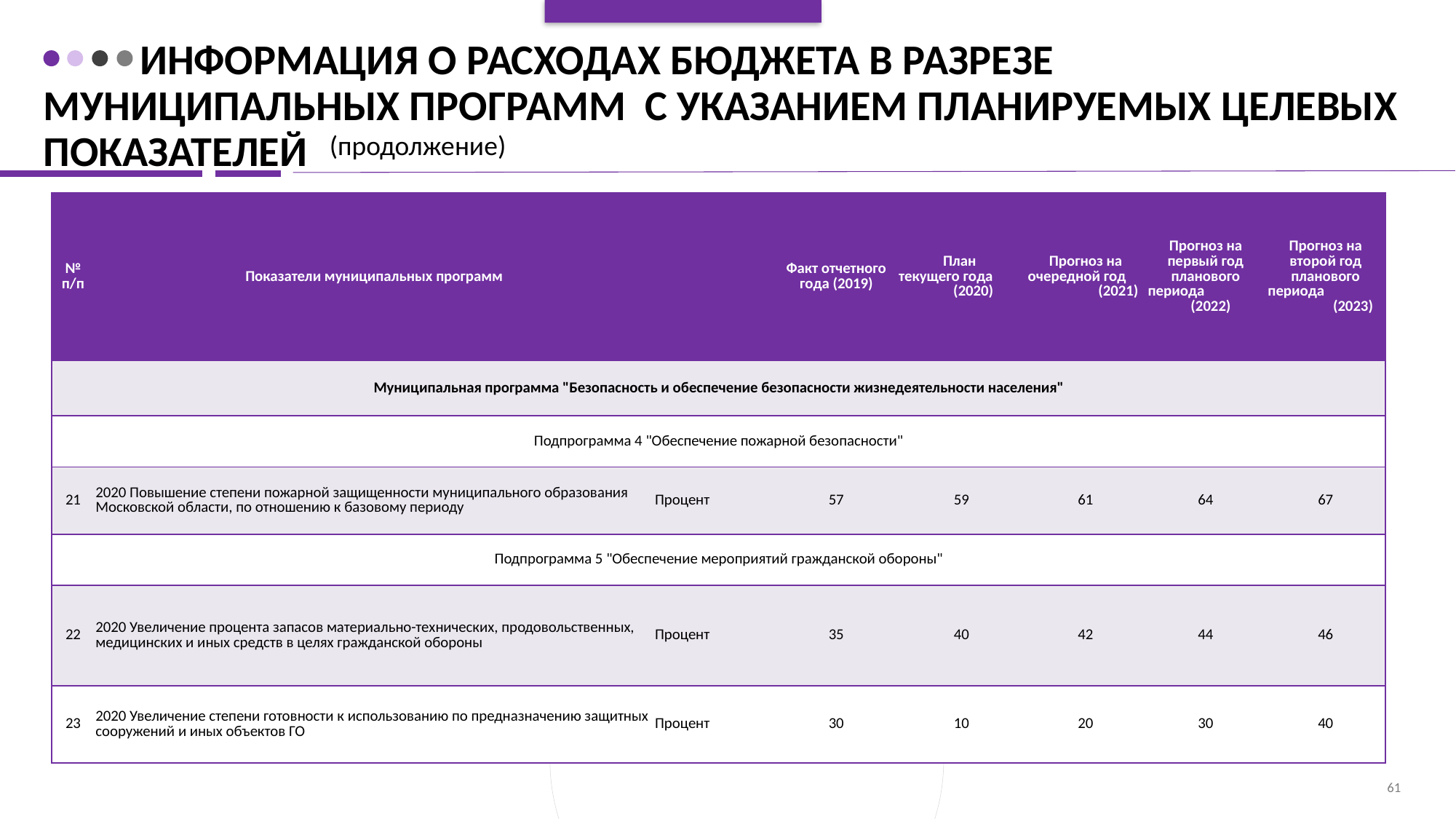

# Информация о расходах бюджета в разрезе муниципальных программ  с указанием планируемых целевых показателей
(продолжение)
| № п/п | Показатели муниципальных программ |  | Факт отчетного года (2019) | План текущего года (2020) | Прогноз на очередной год (2021) | Прогноз на первый год планового периода (2022) | Прогноз на второй год планового периода (2023) |
| --- | --- | --- | --- | --- | --- | --- | --- |
| Муниципальная программа "Безопасность и обеспечение безопасности жизнедеятельности населения" |  |  |  |  |  |  |  |
| Подпрограмма 4 "Обеспечение пожарной безопасности" |  |  |  |  |  |  |  |
| 21 | 2020 Повышение степени пожарной защищенности муниципального образования Московской области, по отношению к базовому периоду | Процент | 57 | 59 | 61 | 64 | 67 |
| Подпрограмма 5 "Обеспечение мероприятий гражданской обороны" |  |  |  |  |  |  |  |
| 22 | 2020 Увеличение процента запасов материально-технических, продовольственных, медицинских и иных средств в целях гражданской обороны | Процент | 35 | 40 | 42 | 44 | 46 |
| 23 | 2020 Увеличение степени готовности к использованию по предназначению защитных сооружений и иных объектов ГО | Процент | 30 | 10 | 20 | 30 | 40 |
61